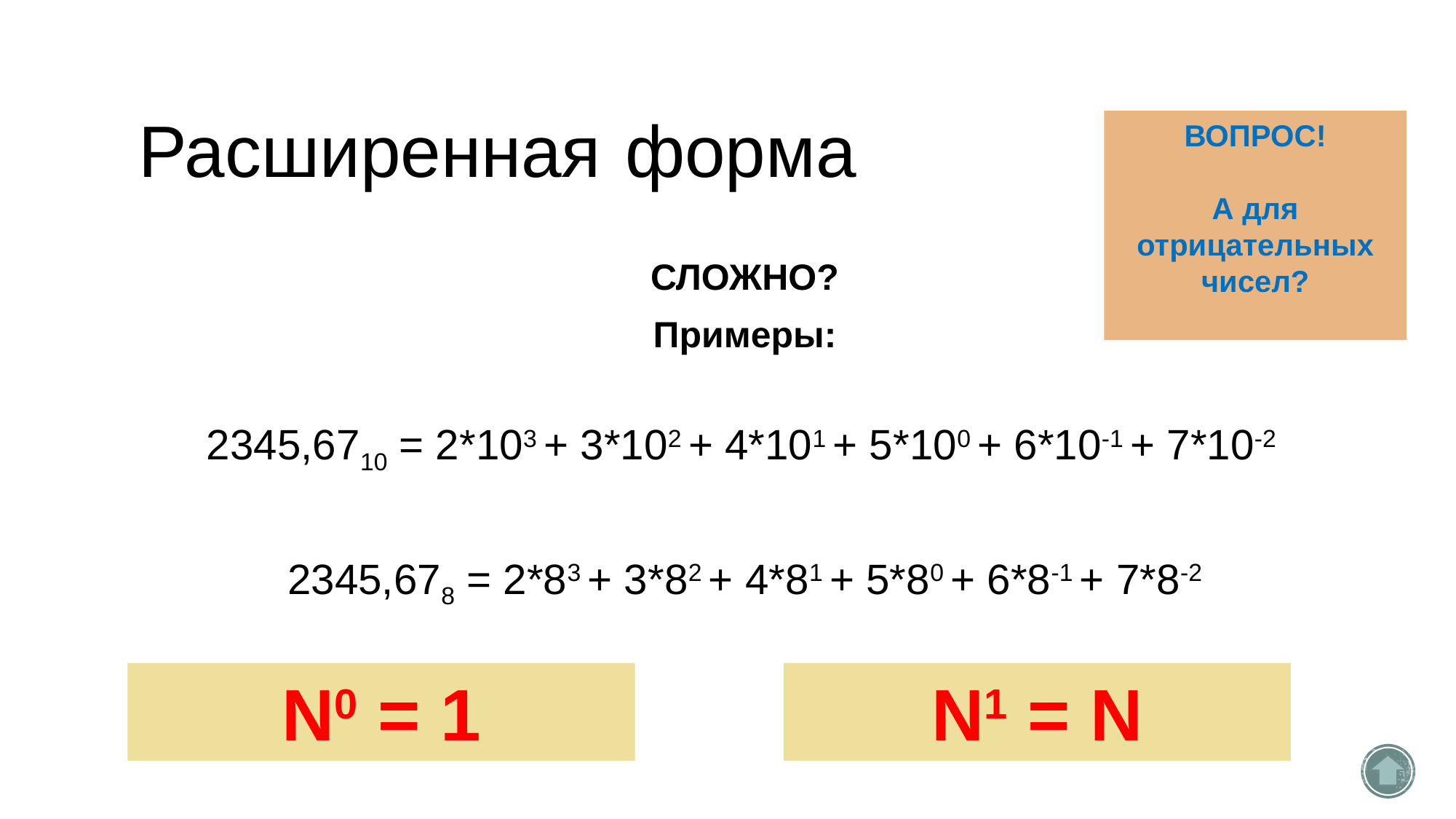

# Расширенная форма
ВОПРОС!

А для отрицательных чисел?

СЛОЖНО?
Примеры:

2345,6710 = 2*103 + 3*102 + 4*101 + 5*100 + 6*10-1 + 7*10-2

2345,678 = 2*83 + 3*82 + 4*81 + 5*80 + 6*8-1 + 7*8-2
N0 = 1
N1 = N